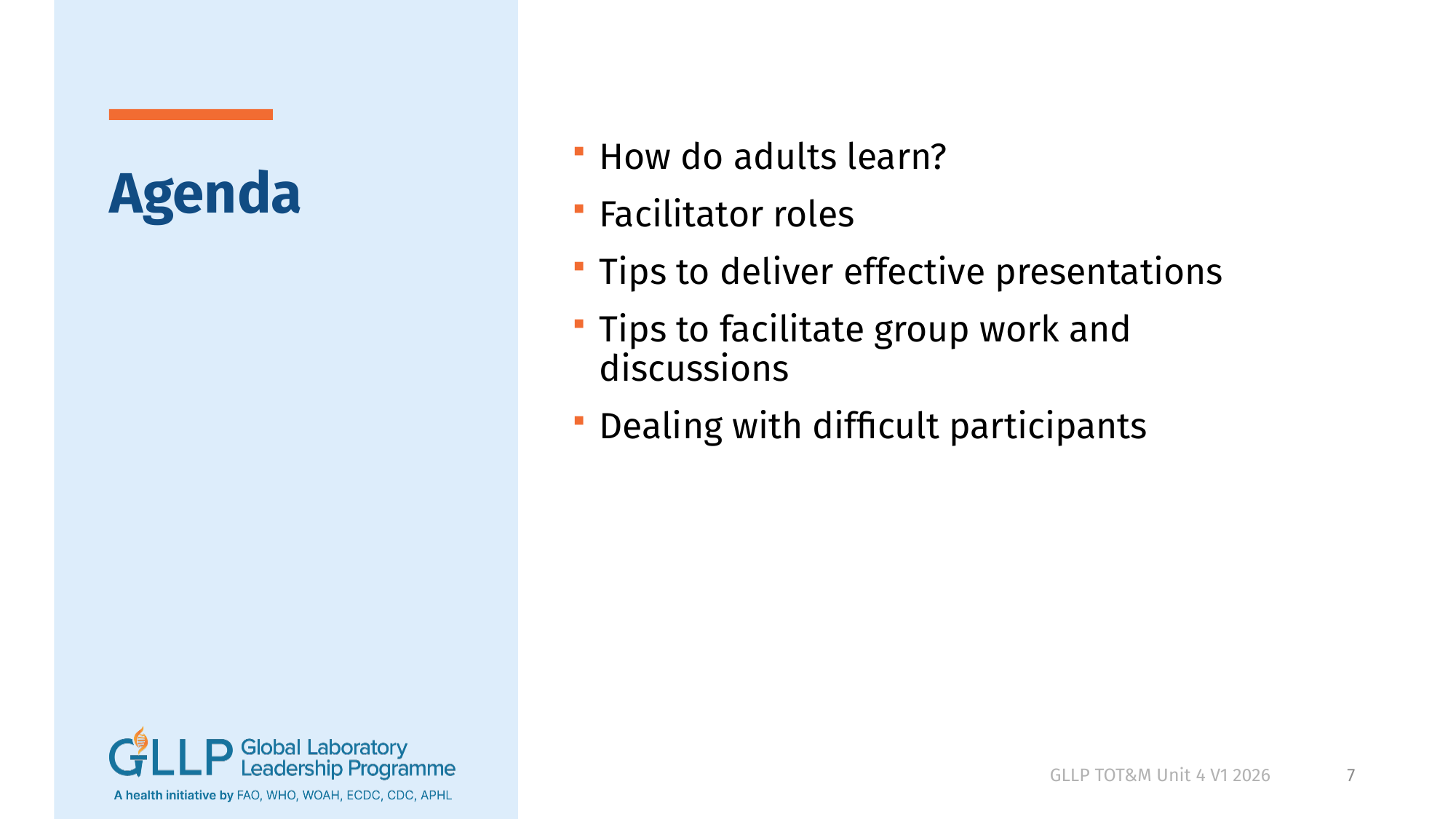

How do adults learn?
Facilitator roles
Tips to deliver effective presentations
Tips to facilitate group work and discussions
Dealing with difficult participants

# Agenda
GLLP TOT&M Unit 4 V1 2026
7